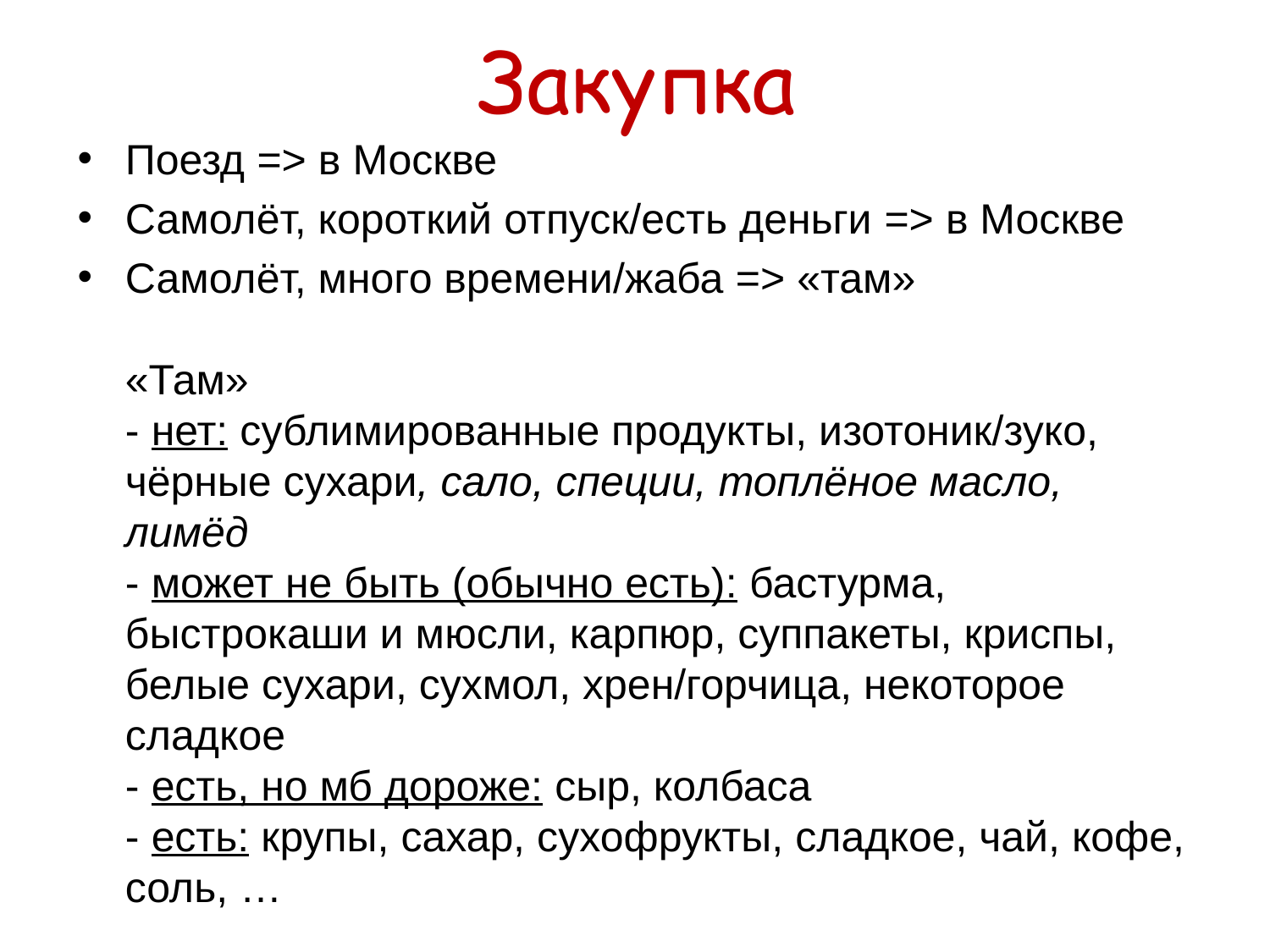

# Закупка
Поезд => в Москве
Самолёт, короткий отпуск/есть деньги => в Москве
Самолёт, много времени/жаба => «там»
«Там»
- нет: сублимированные продукты, изотоник/зуко, чёрные сухари, сало, специи, топлёное масло, лимёд
- может не быть (обычно есть): бастурма, быстрокаши и мюсли, карпюр, суппакеты, криспы, белые сухари, сухмол, хрен/горчица, некоторое сладкое
- есть, но мб дороже: сыр, колбаса
- есть: крупы, сахар, сухофрукты, сладкое, чай, кофе, соль, …